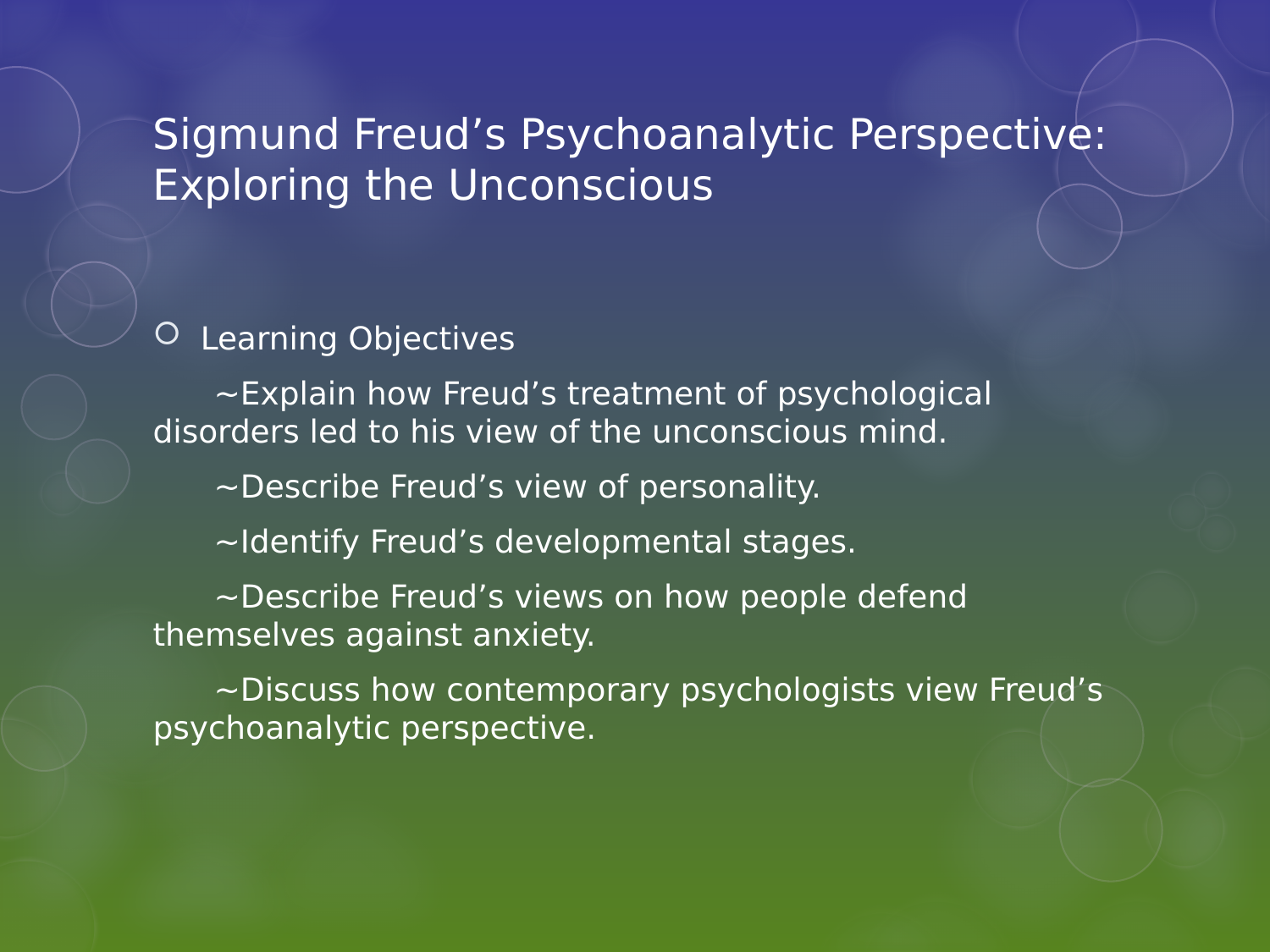

# Sigmund Freud’s Psychoanalytic Perspective: Exploring the Unconscious
Learning Objectives
      ~Explain how Freud’s treatment of psychological disorders led to his view of the unconscious mind.
      ~Describe Freud’s view of personality.
      ~Identify Freud’s developmental stages.
      ~Describe Freud’s views on how people defend themselves against anxiety.
      ~Discuss how contemporary psychologists view Freud’s psychoanalytic perspective.